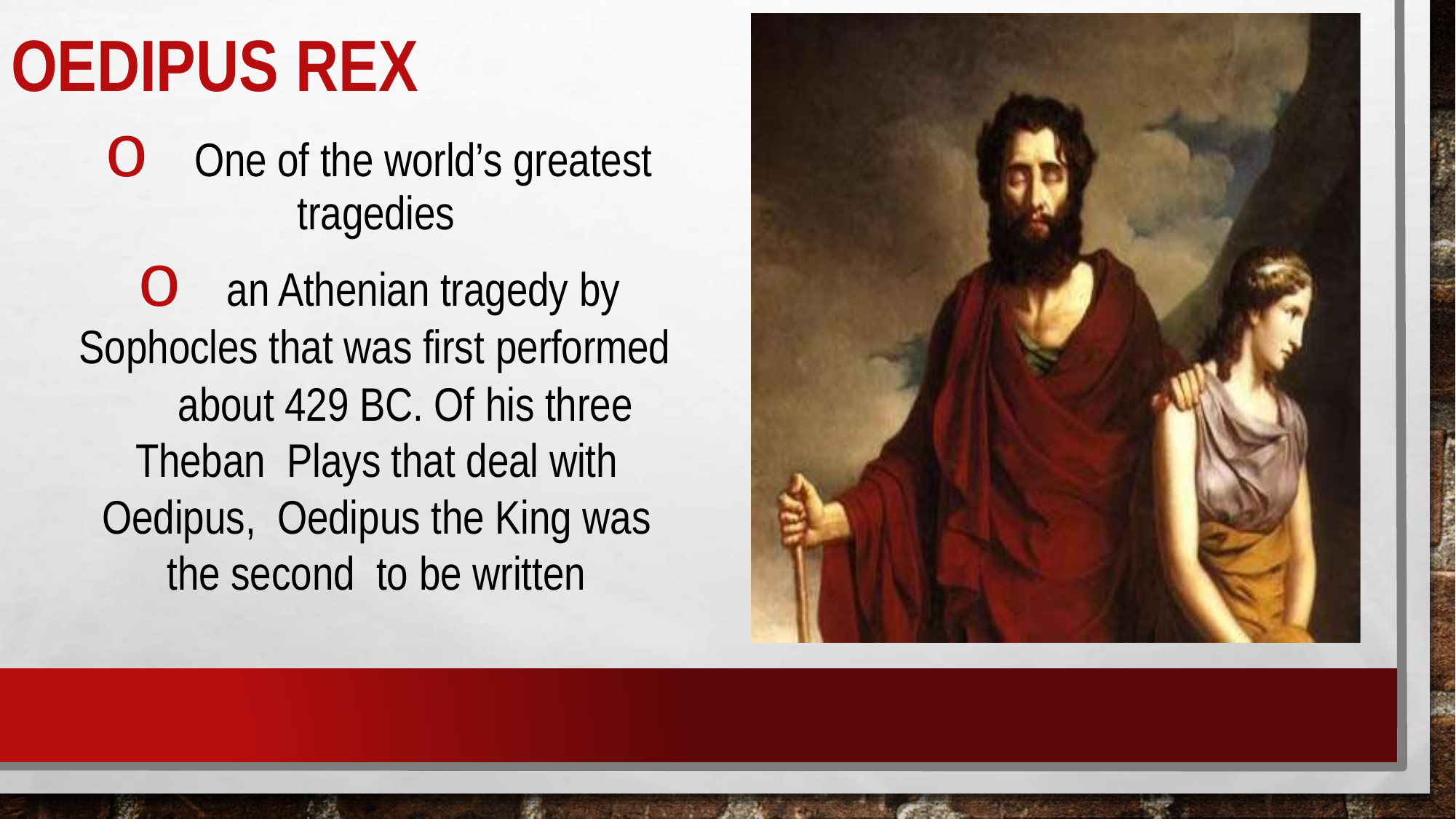

# OEDIPUS REX
o One of the world’s greatest
tragedies
o an Athenian tragedy by  Sophocles that was first performed
about 429 BC. Of his three Theban  Plays that deal with Oedipus,  Oedipus the King was the second  to be written